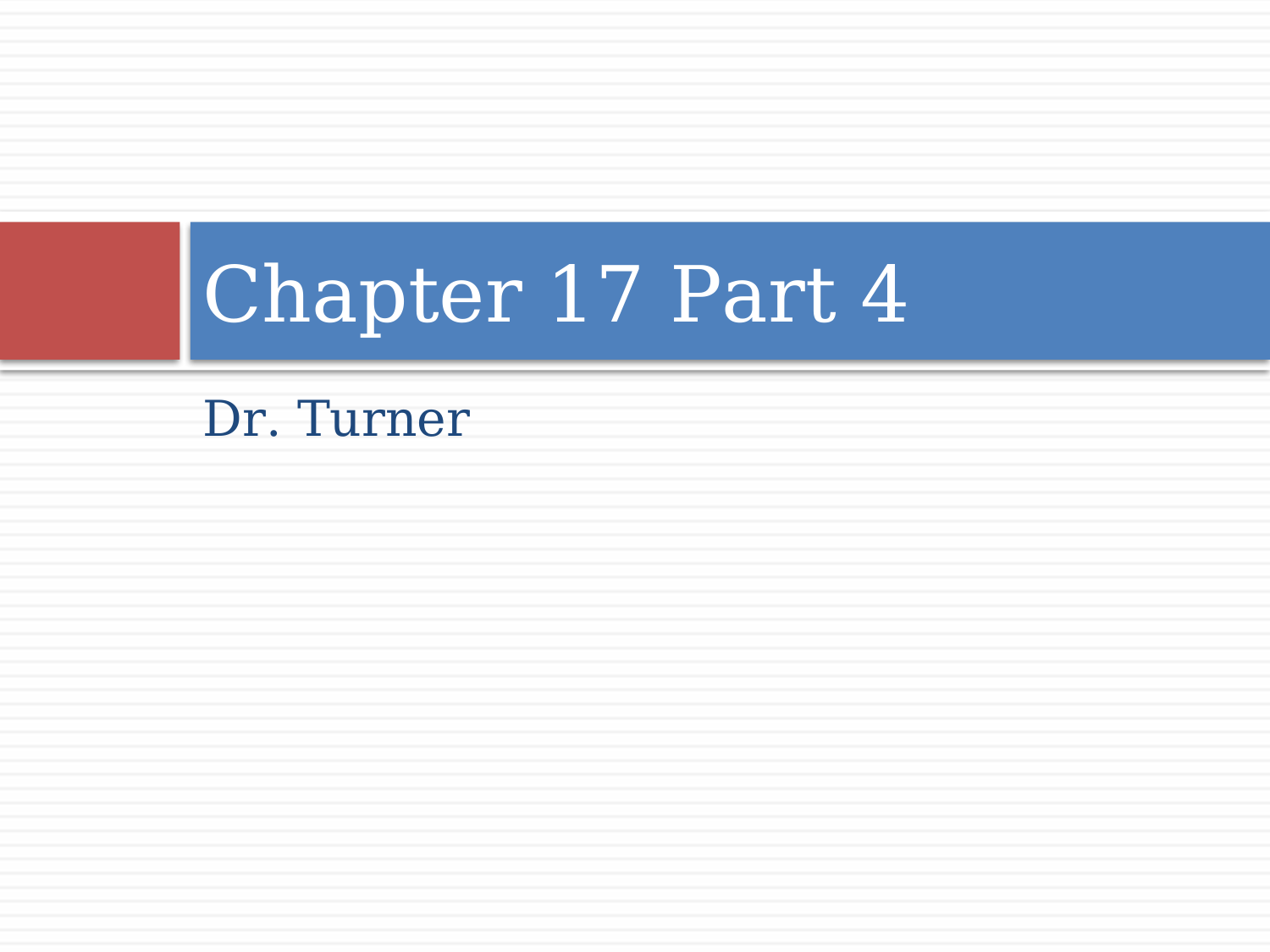

# Chapter 17 Part 4
Dr. Turner